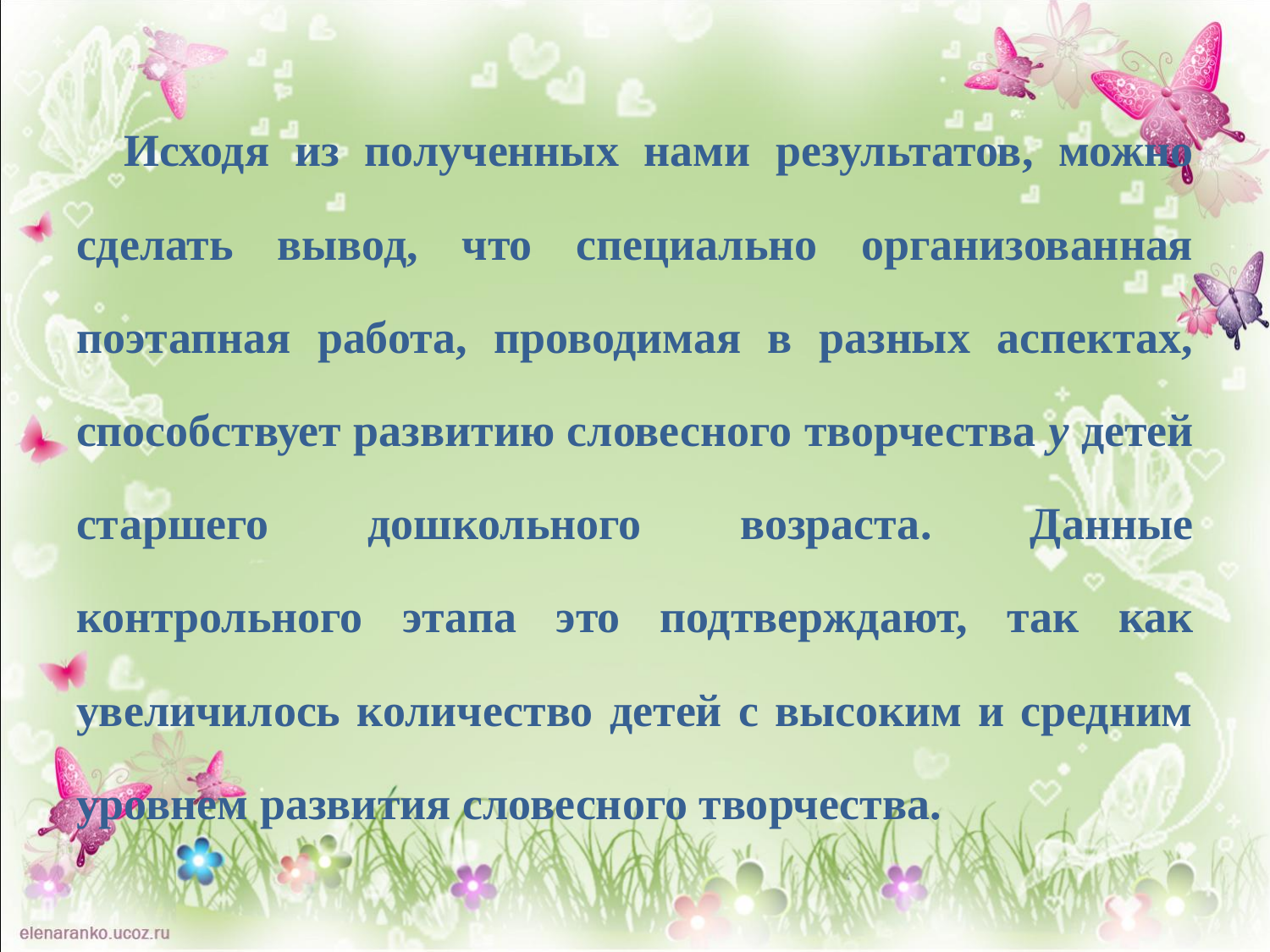

Исходя из полученных нами результатов, можно сделать вывод, что специально организованная поэтапная работа, проводимая в разных аспектах, способствует развитию словесного творчества у детей старшего дошкольного возраста. Данные контрольного этапа это подтверждают, так как увеличилось количество детей с высоким и средним уровнем развития словесного творчества.